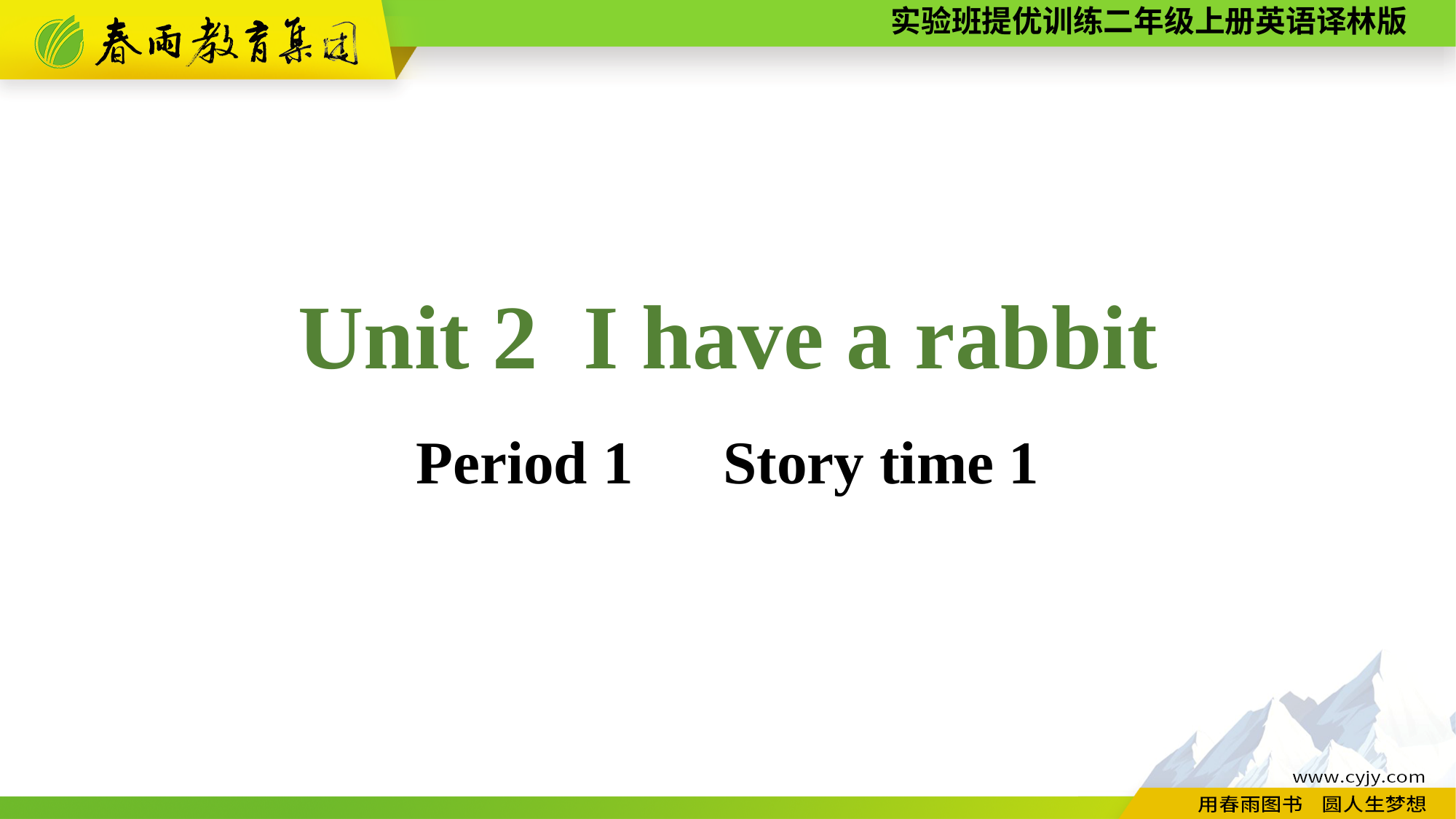

Unit 2  I have a rabbit
Period 1　Story time 1